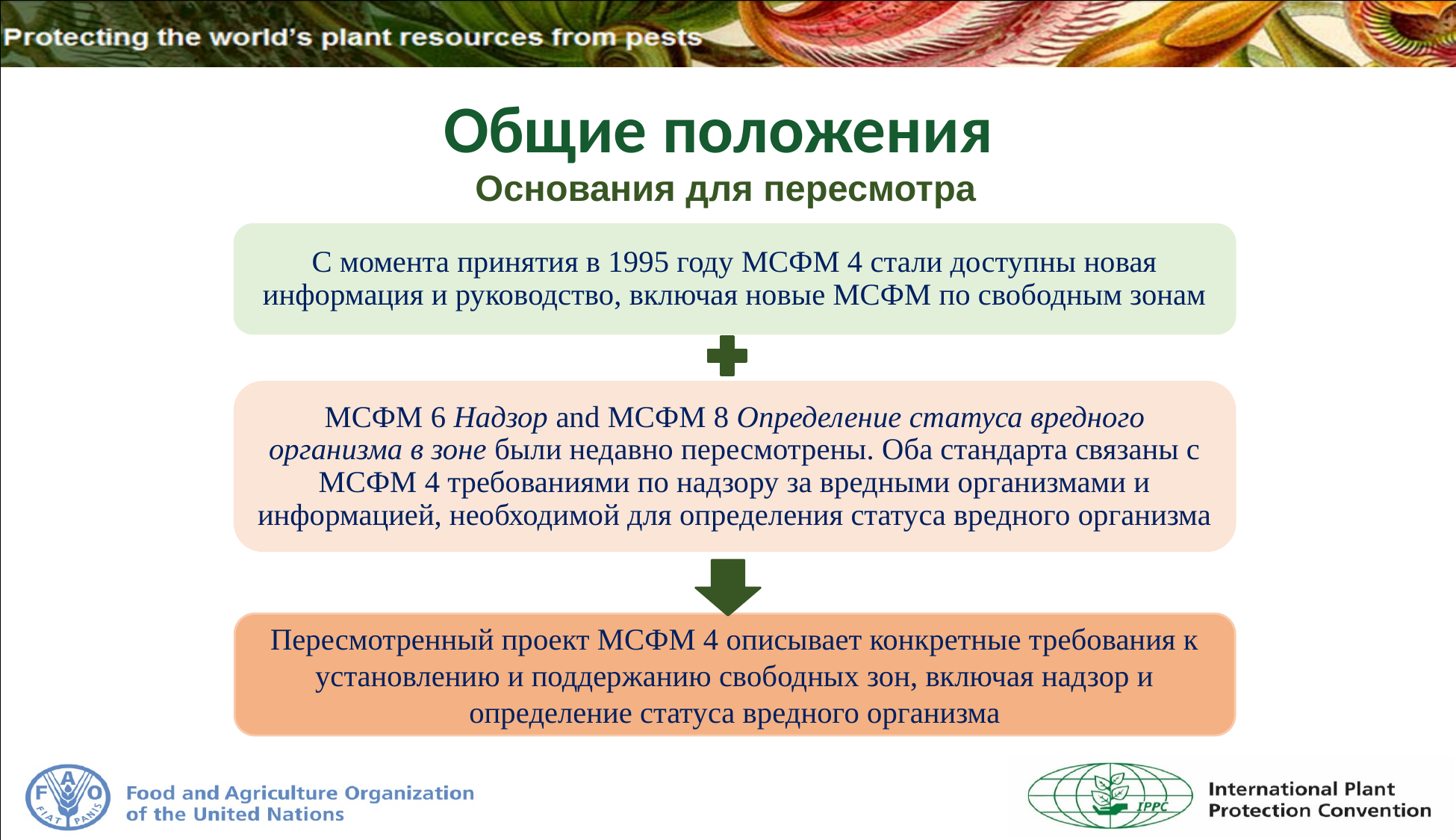

Общие положения
Основания для пересмотра
С момента принятия в 1995 году МСФМ 4 стали доступны новая информация и руководство, включая новые МСФМ по свободным зонам

МСФМ 6 Надзор and МСФМ 8 Определение статуса вредного организма в зоне были недавно пересмотрены. Оба стандарта связаны с МСФМ 4 требованиями по надзору за вредными организмами и информацией, необходимой для определения статуса вредного организма

Пересмотренный проект МСФМ 4 описывает конкретные требования к установлению и поддержанию свободных зон, включая надзор и определение статуса вредного организма